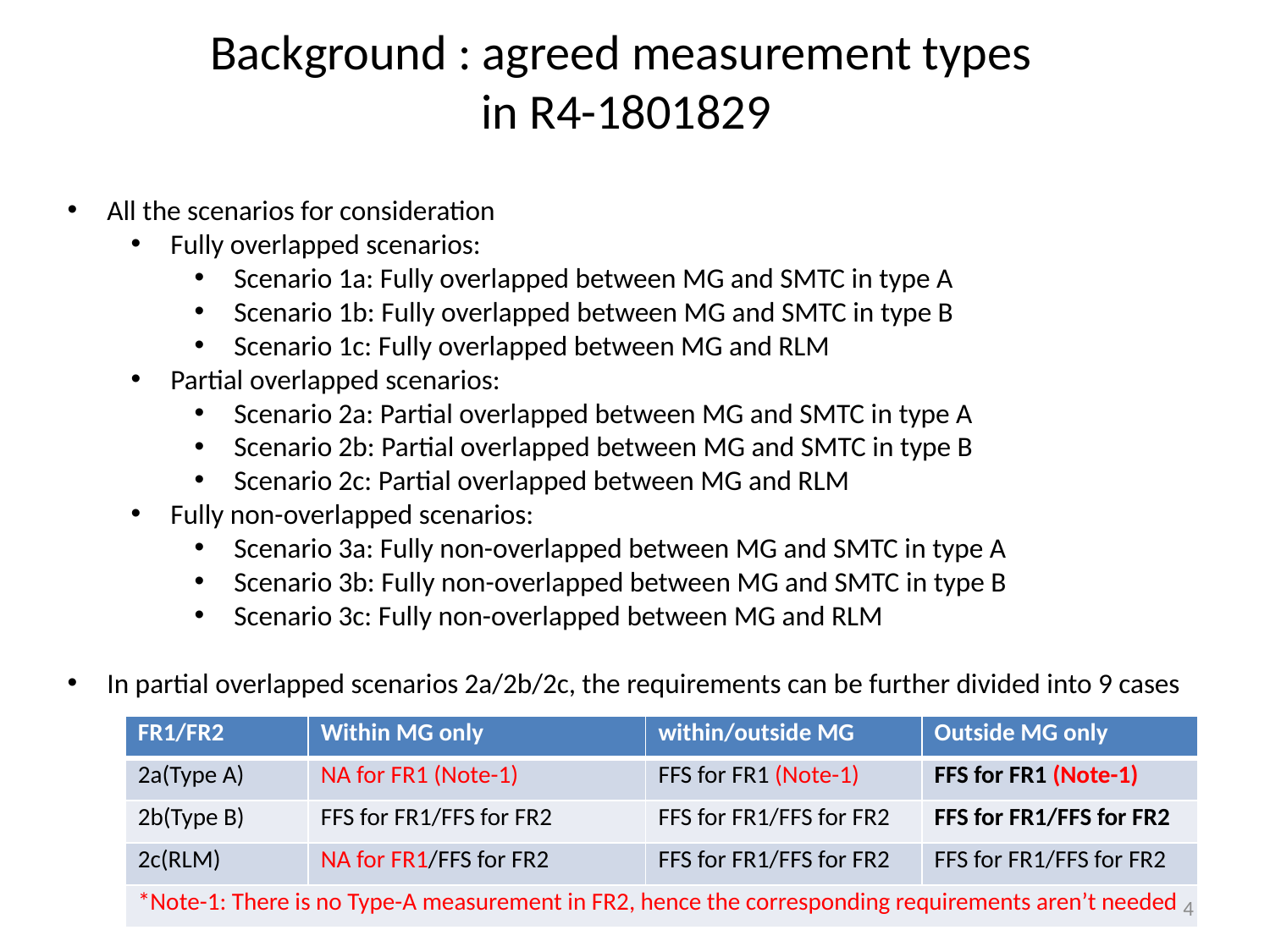

# Background : agreed measurement types in R4-1801829
All the scenarios for consideration
Fully overlapped scenarios:
Scenario 1a: Fully overlapped between MG and SMTC in type A
Scenario 1b: Fully overlapped between MG and SMTC in type B
Scenario 1c: Fully overlapped between MG and RLM
Partial overlapped scenarios:
Scenario 2a: Partial overlapped between MG and SMTC in type A
Scenario 2b: Partial overlapped between MG and SMTC in type B
Scenario 2c: Partial overlapped between MG and RLM
Fully non-overlapped scenarios:
Scenario 3a: Fully non-overlapped between MG and SMTC in type A
Scenario 3b: Fully non-overlapped between MG and SMTC in type B
Scenario 3c: Fully non-overlapped between MG and RLM

In partial overlapped scenarios 2a/2b/2c, the requirements can be further divided into 9 cases
| FR1/FR2 | Within MG only | within/outside MG | Outside MG only |
| --- | --- | --- | --- |
| 2a(Type A) | NA for FR1 (Note-1) | FFS for FR1 (Note-1) | FFS for FR1 (Note-1) |
| 2b(Type B) | FFS for FR1/FFS for FR2 | FFS for FR1/FFS for FR2 | FFS for FR1/FFS for FR2 |
| 2c(RLM) | NA for FR1/FFS for FR2 | FFS for FR1/FFS for FR2 | FFS for FR1/FFS for FR2 |
| \*Note-1: There is no Type-A measurement in FR2, hence the corresponding requirements aren’t needed |  |  |  |
4